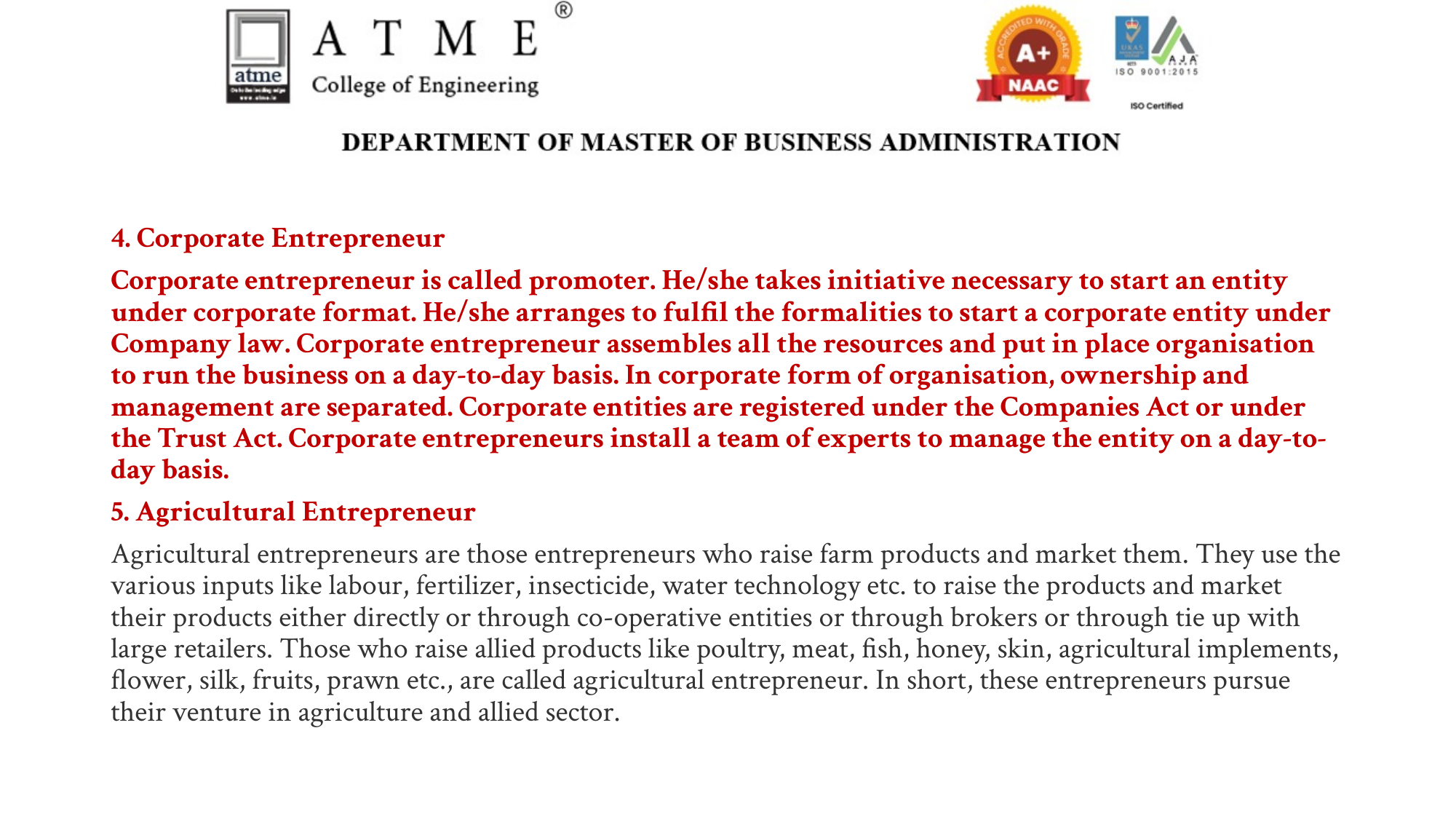

4. Corporate Entrepreneur
Corporate entrepreneur is called promoter. He/she takes initiative necessary to start an entity under corporate format. He/she arranges to fulfil the formalities to start a corporate entity under Company law. Corporate entrepreneur assembles all the resources and put in place organisation to run the business on a day-to-day basis. In corporate form of organisation, ownership and management are separated. Corporate entities are registered under the Companies Act or under the Trust Act. Corporate entrepreneurs install a team of experts to manage the entity on a day-to-day basis.
5. Agricultural Entrepreneur
Agricultural entrepreneurs are those entrepreneurs who raise farm products and market them. They use the various inputs like labour, fertilizer, insecticide, water technology etc. to raise the products and market their products either directly or through co-operative entities or through brokers or through tie up with large retailers. Those who raise allied products like poultry, meat, fish, honey, skin, agricultural implements, flower, silk, fruits, prawn etc., are called agricultural entrepreneur. In short, these entrepreneurs pursue their venture in agriculture and allied sector.